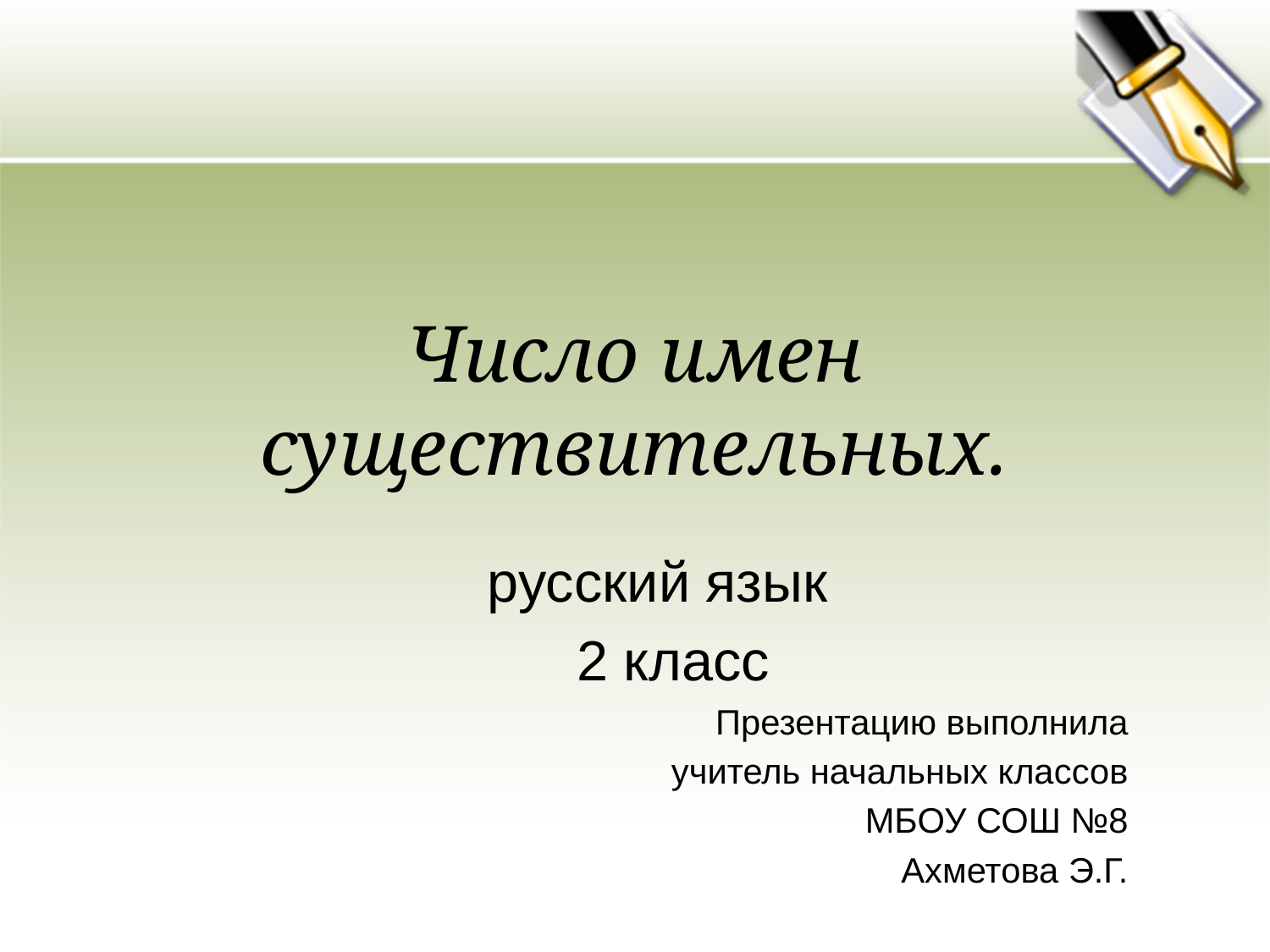

# Число имен существительных.
русский язык
 2 класс
Презентацию выполнила
учитель начальных классов
МБОУ СОШ №8
Ахметова Э.Г.